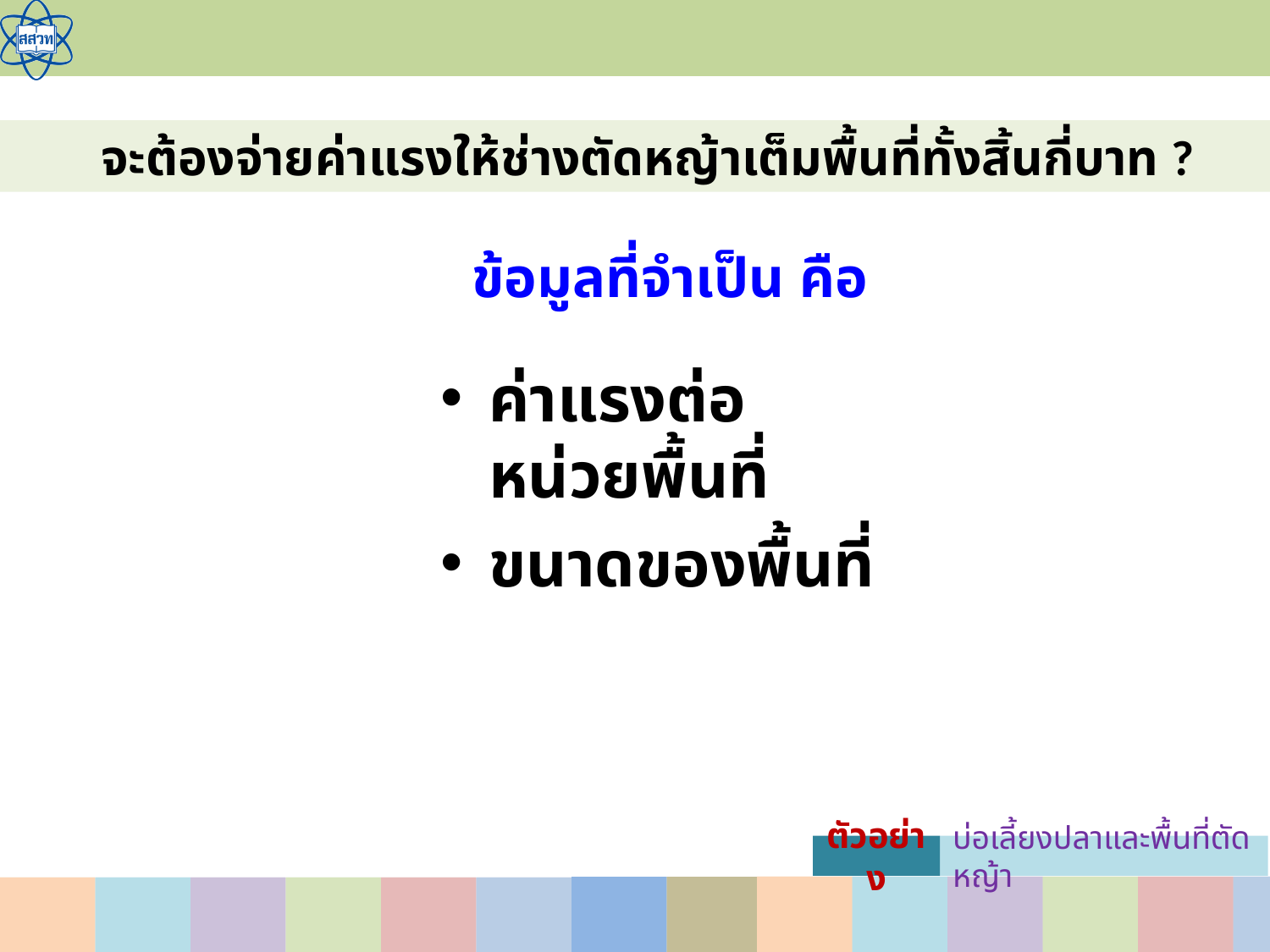

จะต้องจ่ายค่าแรงให้ช่างตัดหญ้าเต็มพื้นที่ทั้งสิ้นกี่บาท ?
ข้อมูลที่จำเป็น คือ
ค่าแรงต่อหน่วยพื้นที่
ขนาดของพื้นที่

ตัวอย่าง
บ่อเลี้ยงปลาและพื้นที่ตัดหญ้า